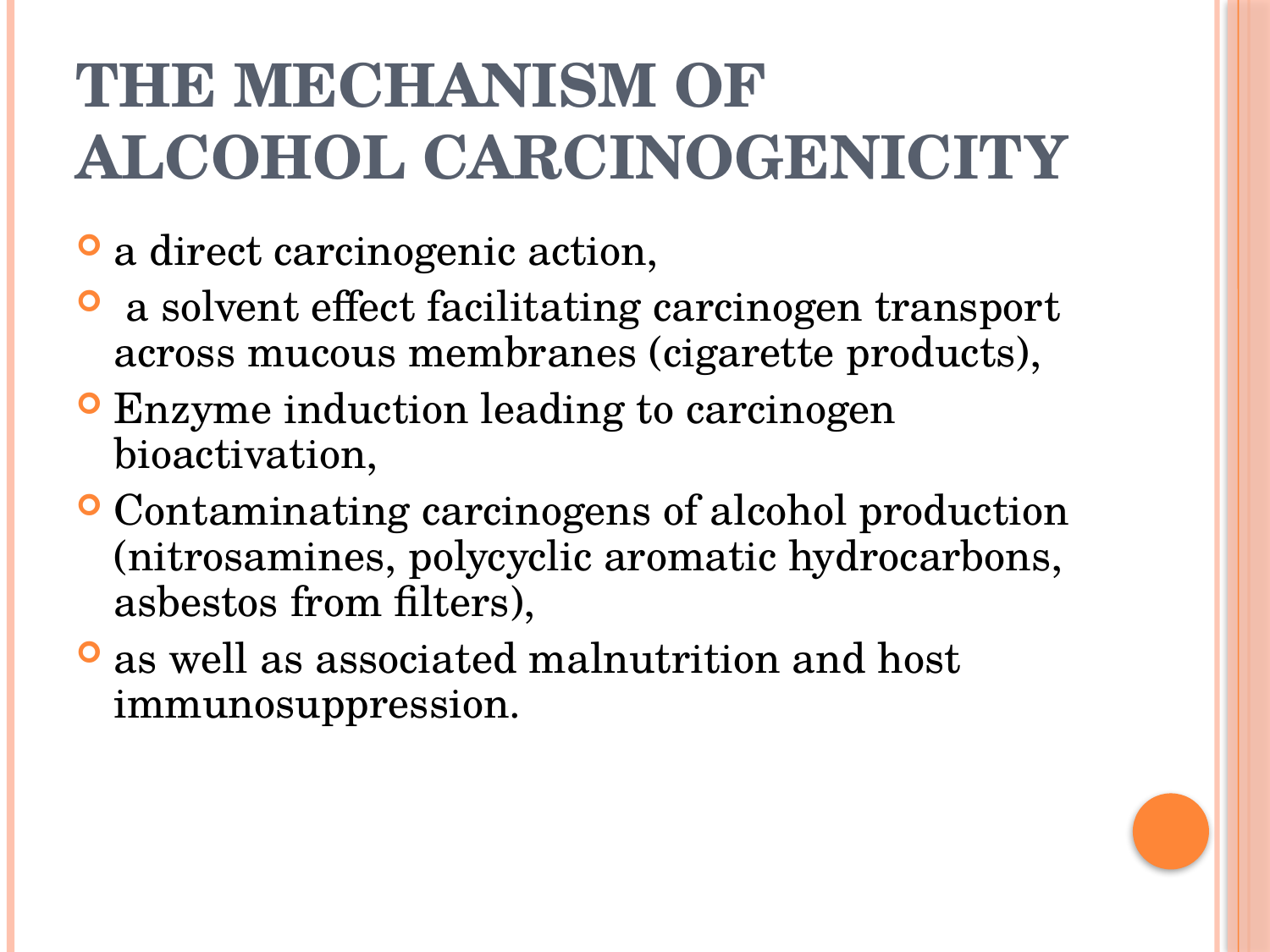

# The mechanism of alcohol carcinogenicity
a direct carcinogenic action,
 a solvent effect facilitating carcinogen transport across mucous membranes (cigarette products),
Enzyme induction leading to carcinogen bioactivation,
Contaminating carcinogens of alcohol production (nitrosamines, polycyclic aromatic hydrocarbons, asbestos from filters),
as well as associated malnutrition and host immunosuppression.